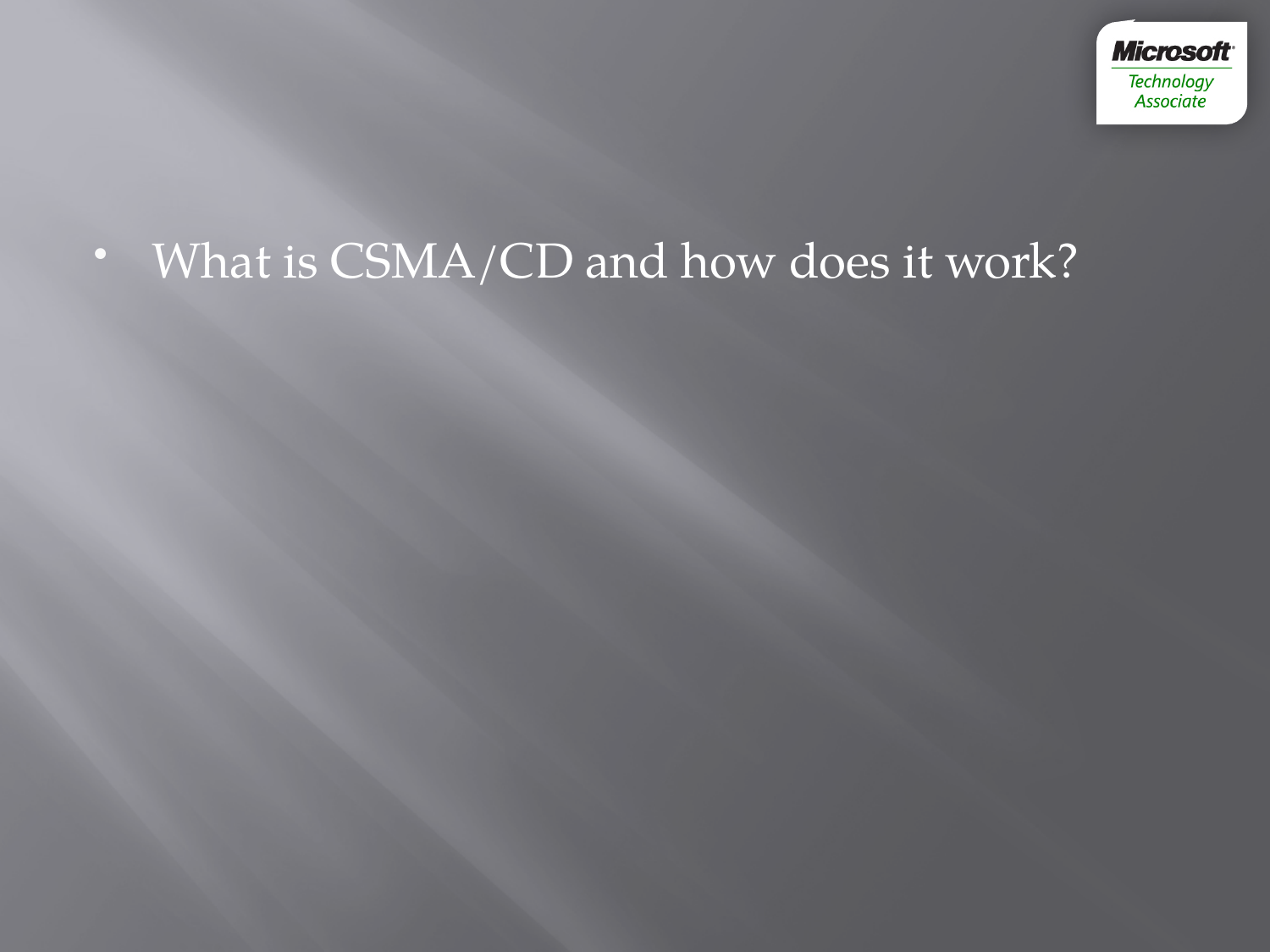

#
What is CSMA/CD and how does it work?